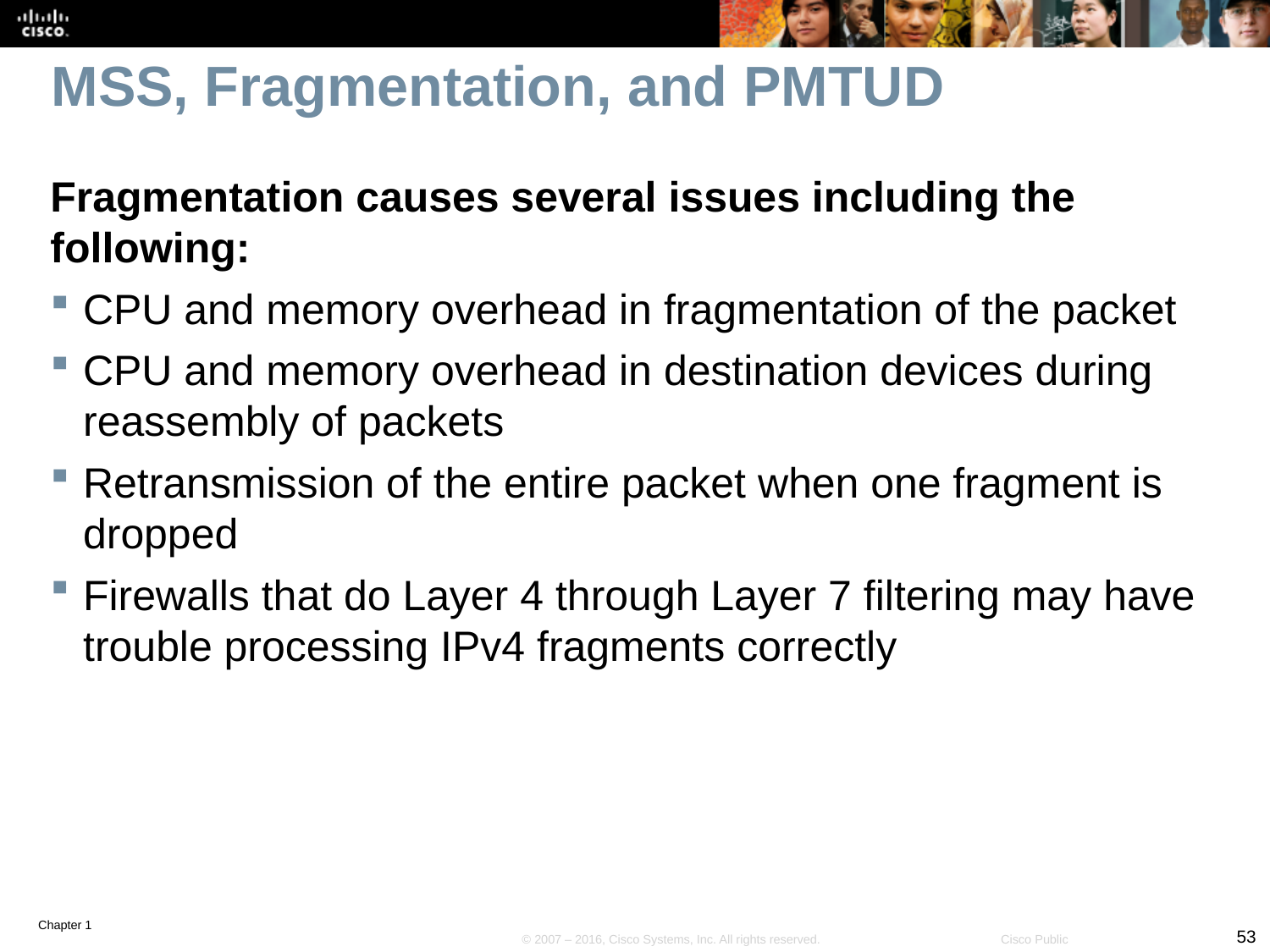

# MSS, Fragmentation, and PMTUD
Fragmentation causes several issues including the following:
CPU and memory overhead in fragmentation of the packet
CPU and memory overhead in destination devices during reassembly of packets
Retransmission of the entire packet when one fragment is dropped
Firewalls that do Layer 4 through Layer 7 filtering may have trouble processing IPv4 fragments correctly